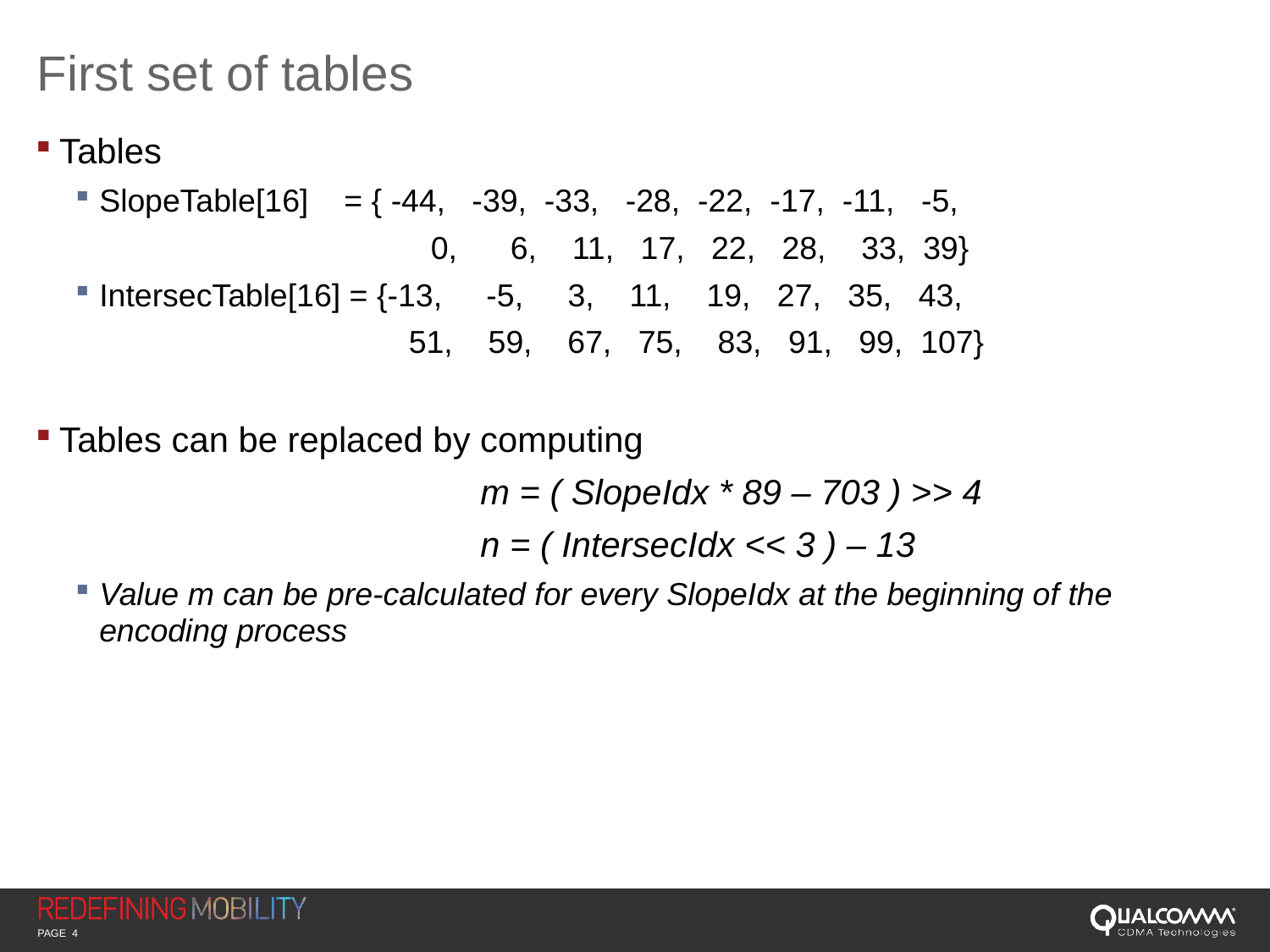

# First set of tables
Tables
SlopeTable[16]    = { -44,   -39,  -33,   -28,  -22,  -17,  -11,   -5,
                                        0,      6,    11,   17,   22,   28,    33,  39}
IntersecTable[16] = {-13,     -5,     3,    11,    19,   27,   35,   43,
                                          51,    59,    67,   75,    83,   91,   99,  107}

Tables can be replaced by computing
				m = ( SlopeIdx * 89 – 703 ) >> 4
				n = ( IntersecIdx << 3 ) – 13
Value m can be pre-calculated for every SlopeIdx at the beginning of the encoding process